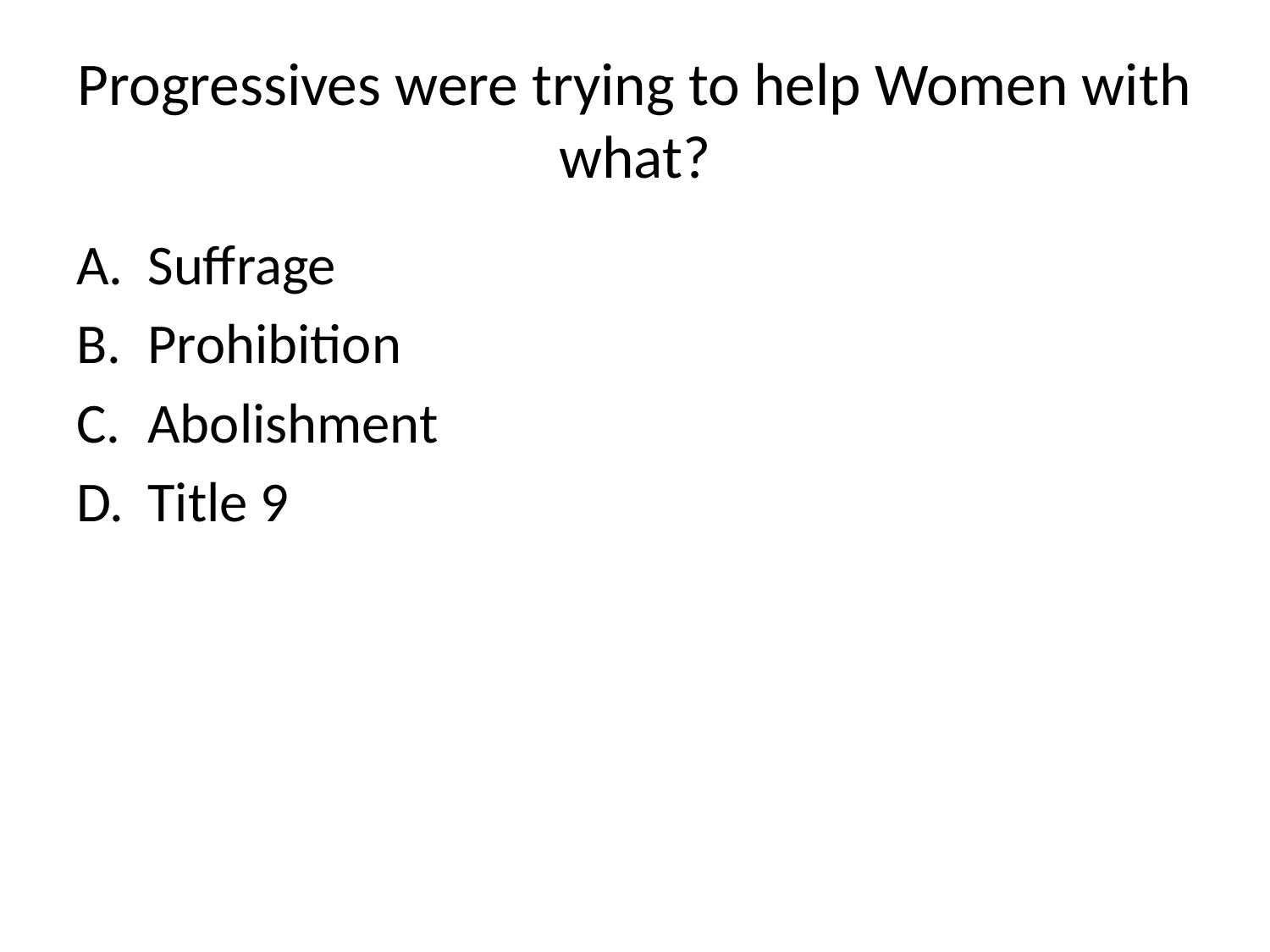

# Progressives were trying to help Women with what?
Suffrage
Prohibition
Abolishment
Title 9